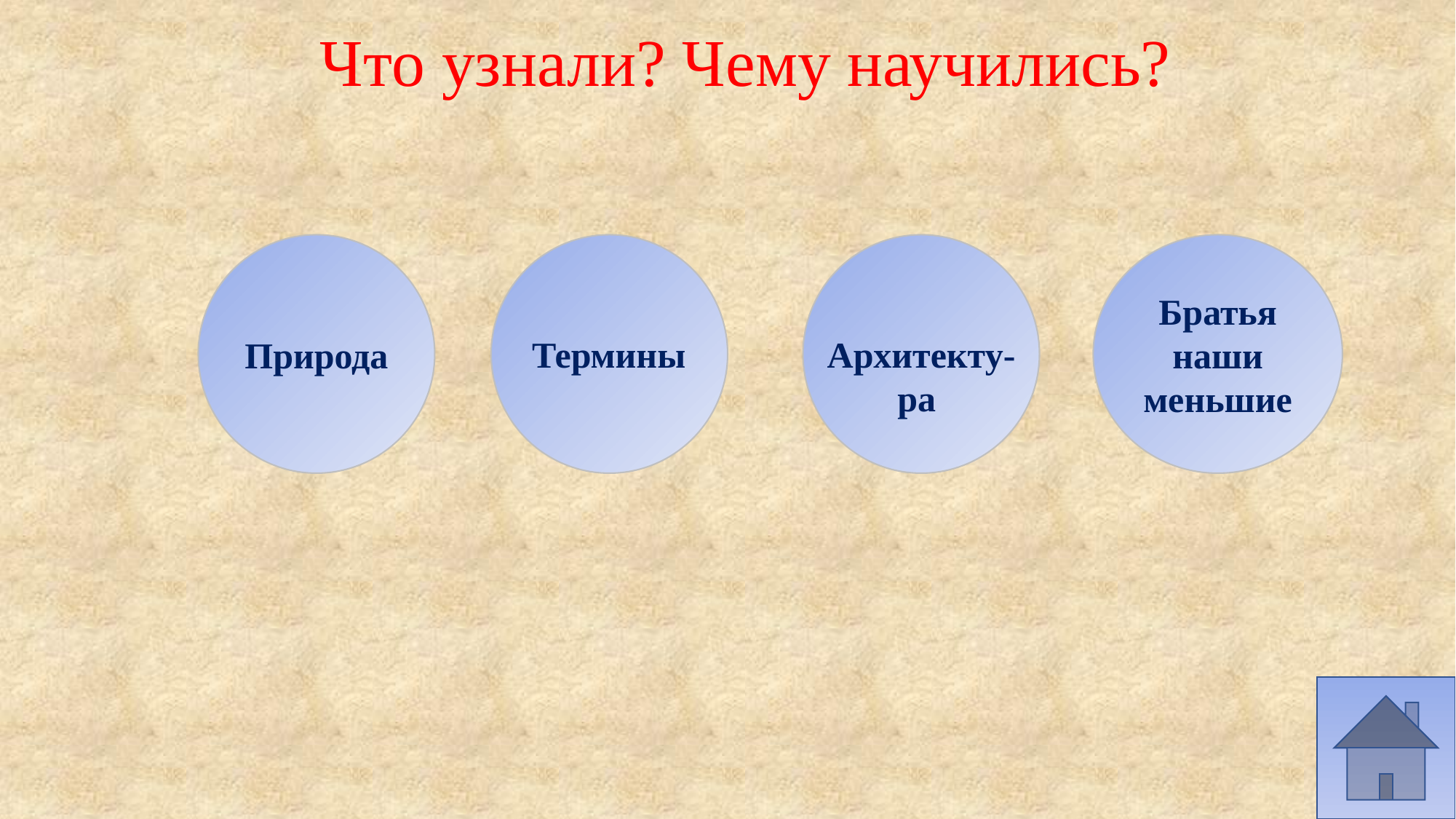

Что узнали? Чему научились?
Природа

Братья наши меньшие
Архитекту-ра
Термины